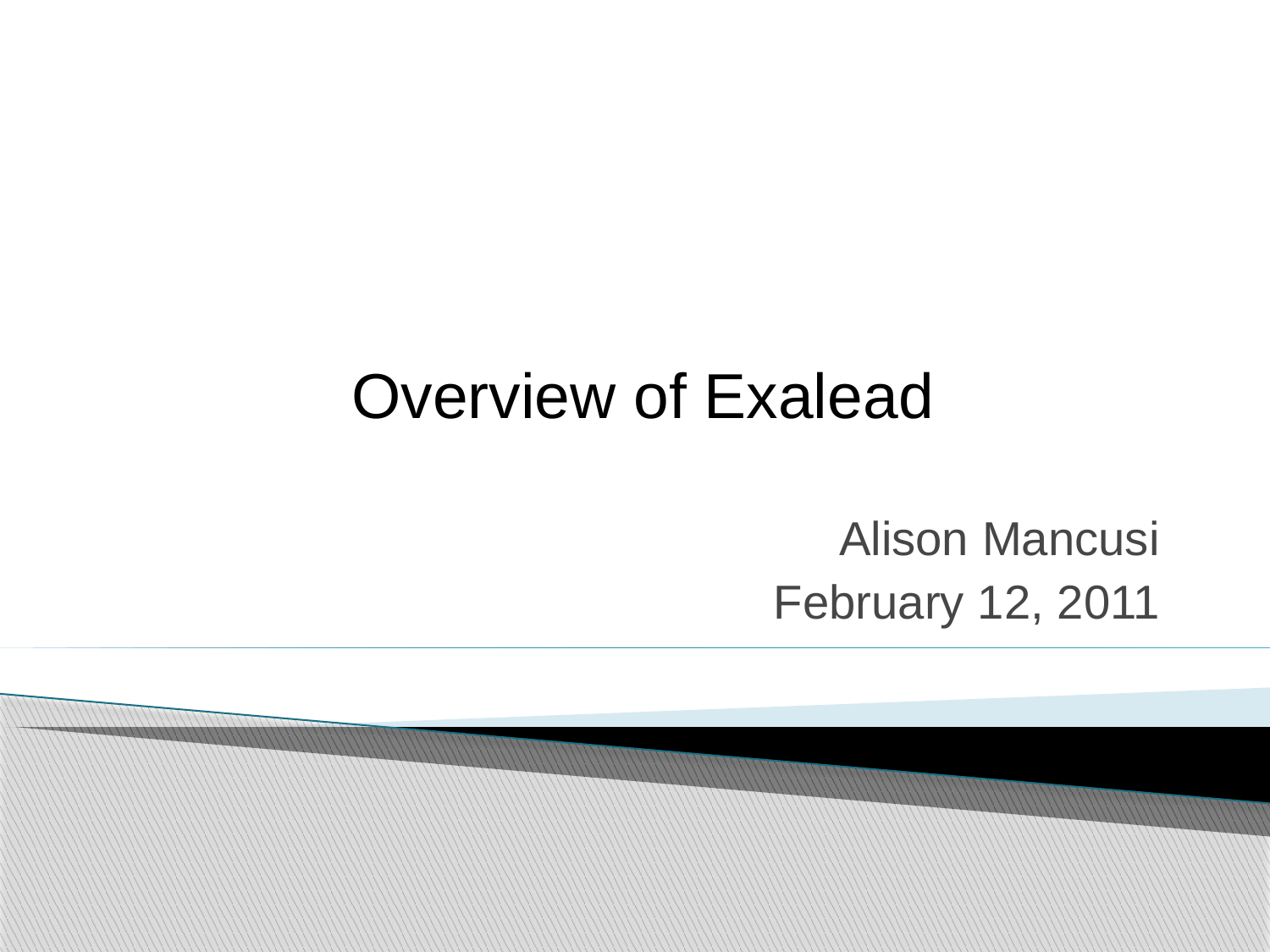

Overview of Exalead
Alison Mancusi
February 12, 2011